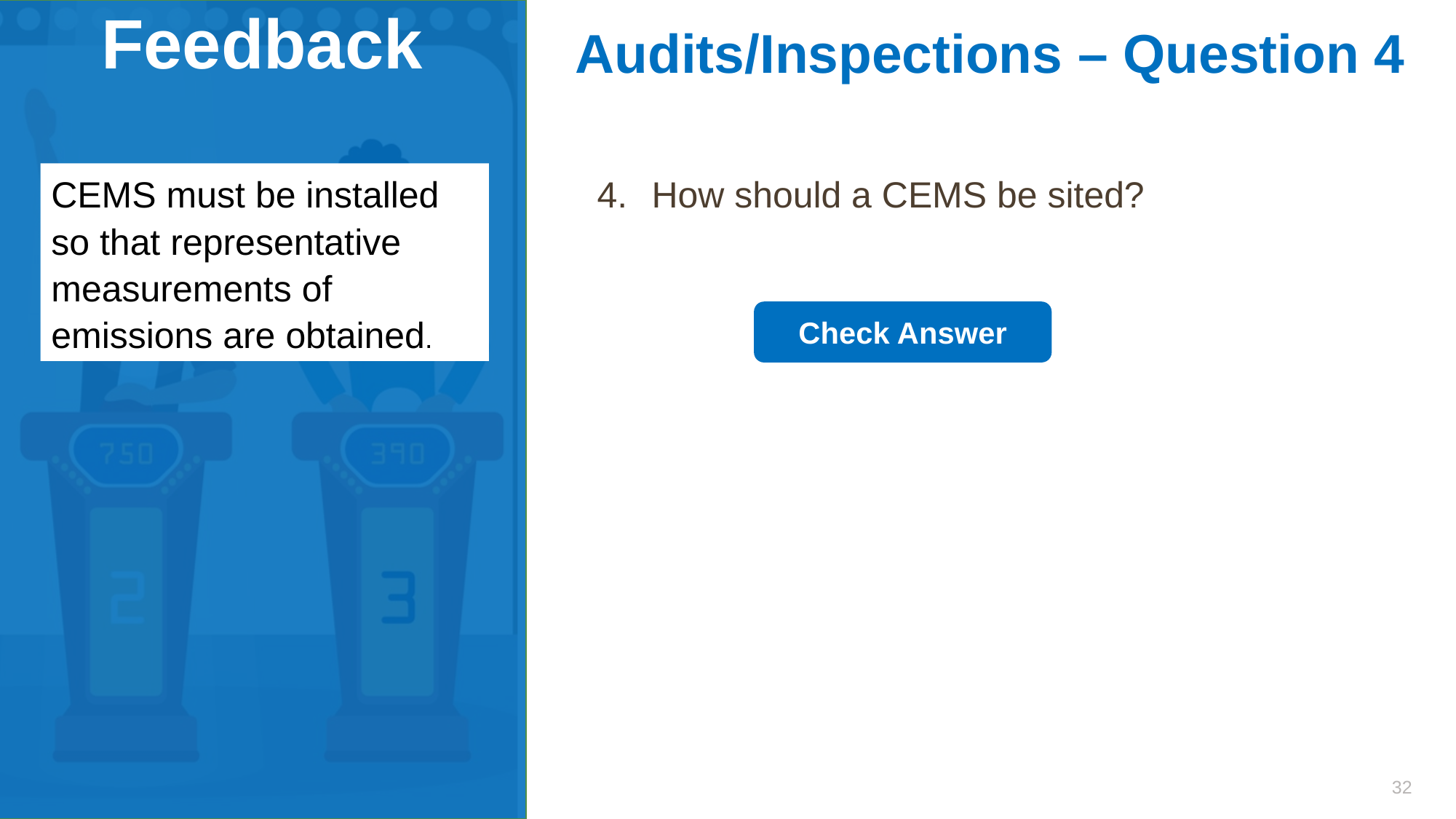

Audits/Inspections – Question 4
CEMS must be installed so that representative measurements of emissions are obtained.
How should a CEMS be sited?

Check Answer
32